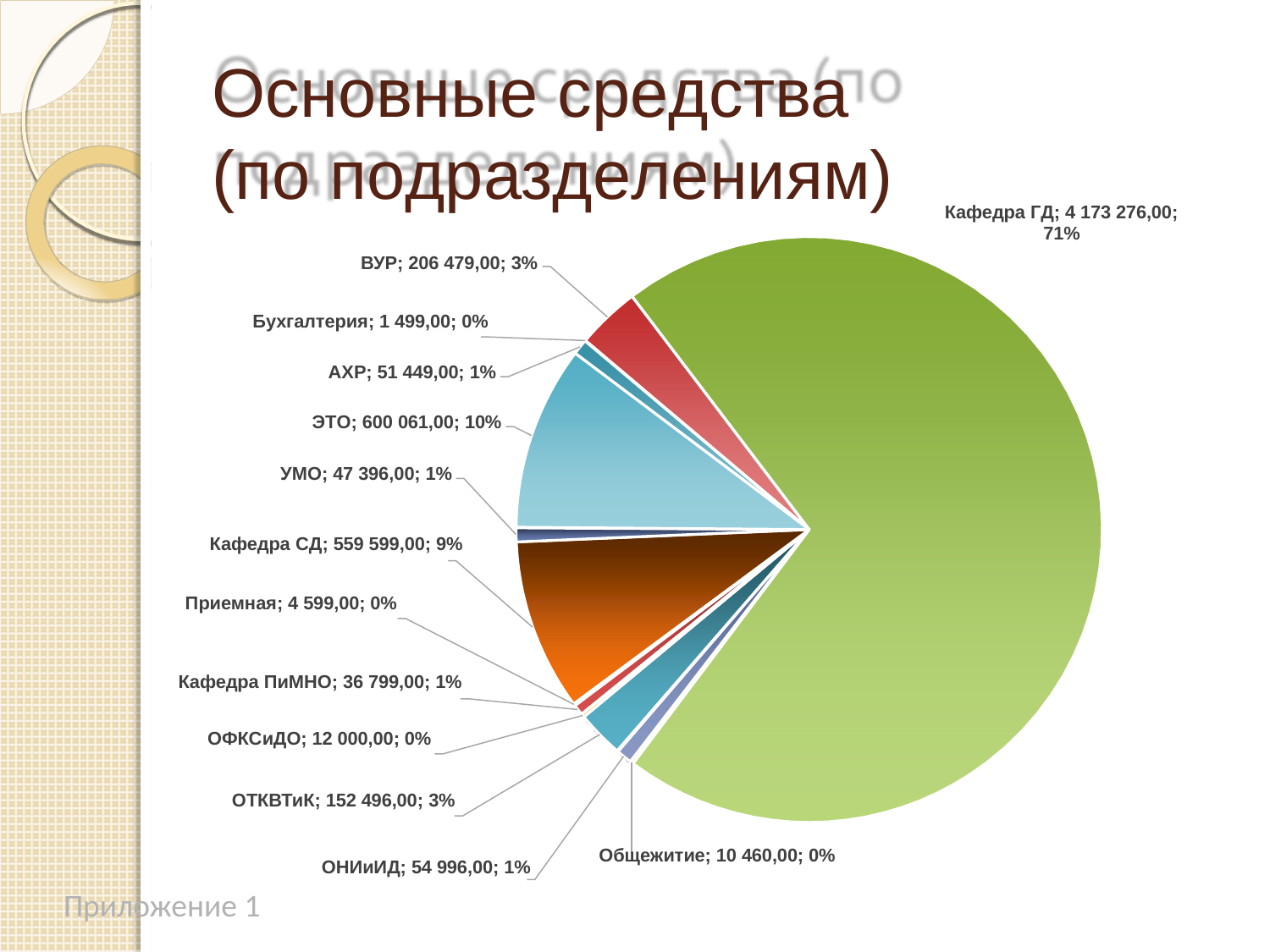

Основные средства (по подразделениям)

Кафедра ГД; 4 173 276,00;
71%

ВУР; 206 479,00; 3%

Бухгалтерия; 1 499,00; 0%

АХР; 51 449,00; 1%
ЭТО; 600 061,00; 10%

УМО; 47 396,00; 1%

Кафедра СД; 559 599,00; 9%

Приемная; 4 599,00; 0%

Кафедра ПиМНО; 36 799,00; 1%

ОФКСиДО; 12 000,00; 0%

ОТКВТиК; 152 496,00; 3%
Общежитие; 10 460,00; 0%
ОНИиИД; 54 996,00; 1%
Приложение 1